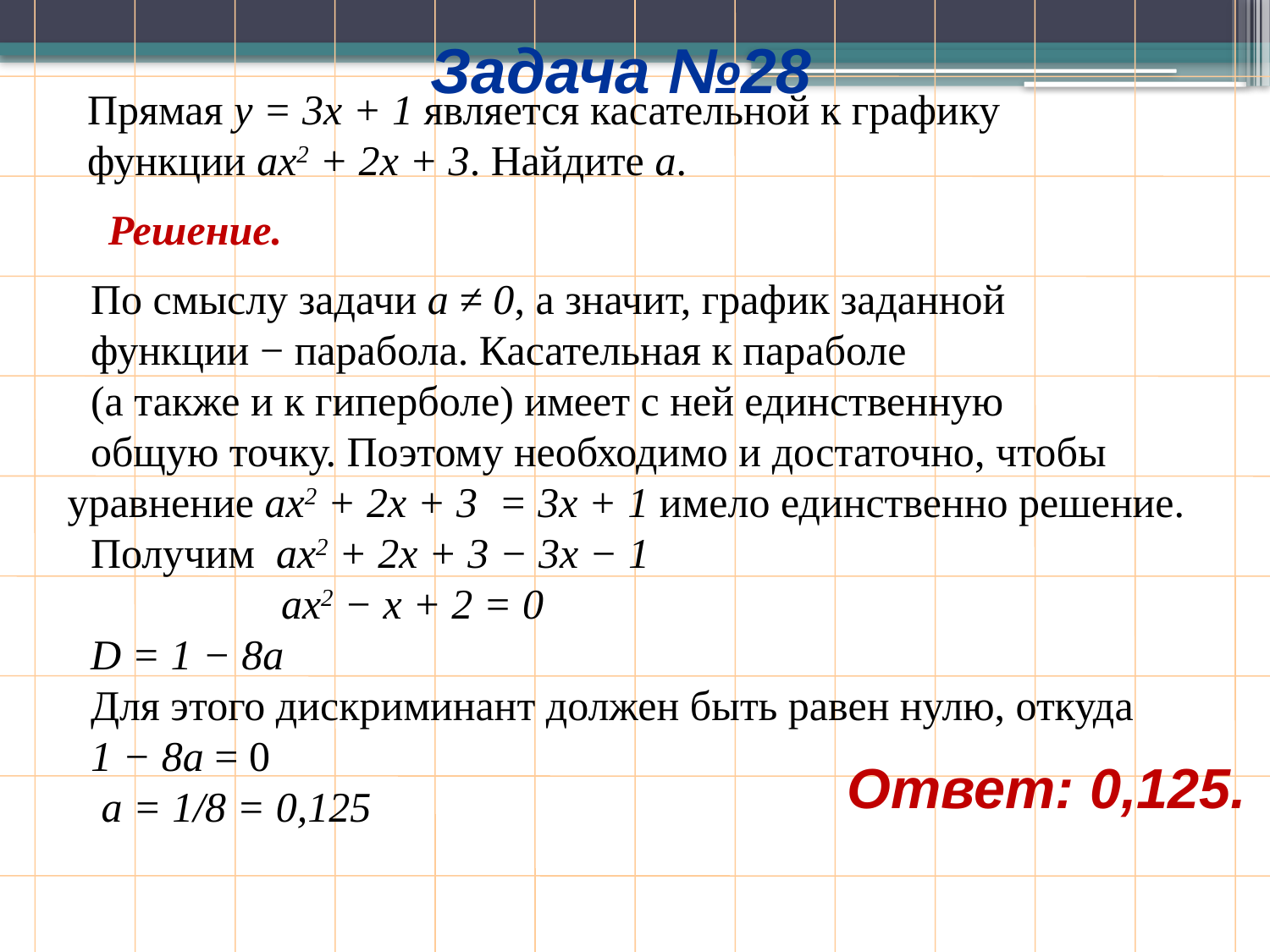

Задача №28

Прямая y = 3x + 1 является касательной к графику функции ax2 + 2x + 3. Найдите a.

Решение.
По смыслу задачи a ≠ 0, а значит, график заданной
функции − парабола. Касательная к параболе
(а также и к гиперболе) имеет с ней единственную
общую точку. Поэтому необходимо и достаточно, чтобы уравнение ax2 + 2x + 3  = 3x + 1 имело единственно решение.
Получим  ax2 + 2x + 3 − 3x − 1
                  ax2 − x + 2 = 0
D = 1 − 8а
Для этого дискриминант должен быть равен нулю, откуда
1 − 8а = 0
 a = 1/8 = 0,125
Ответ: 0,125.